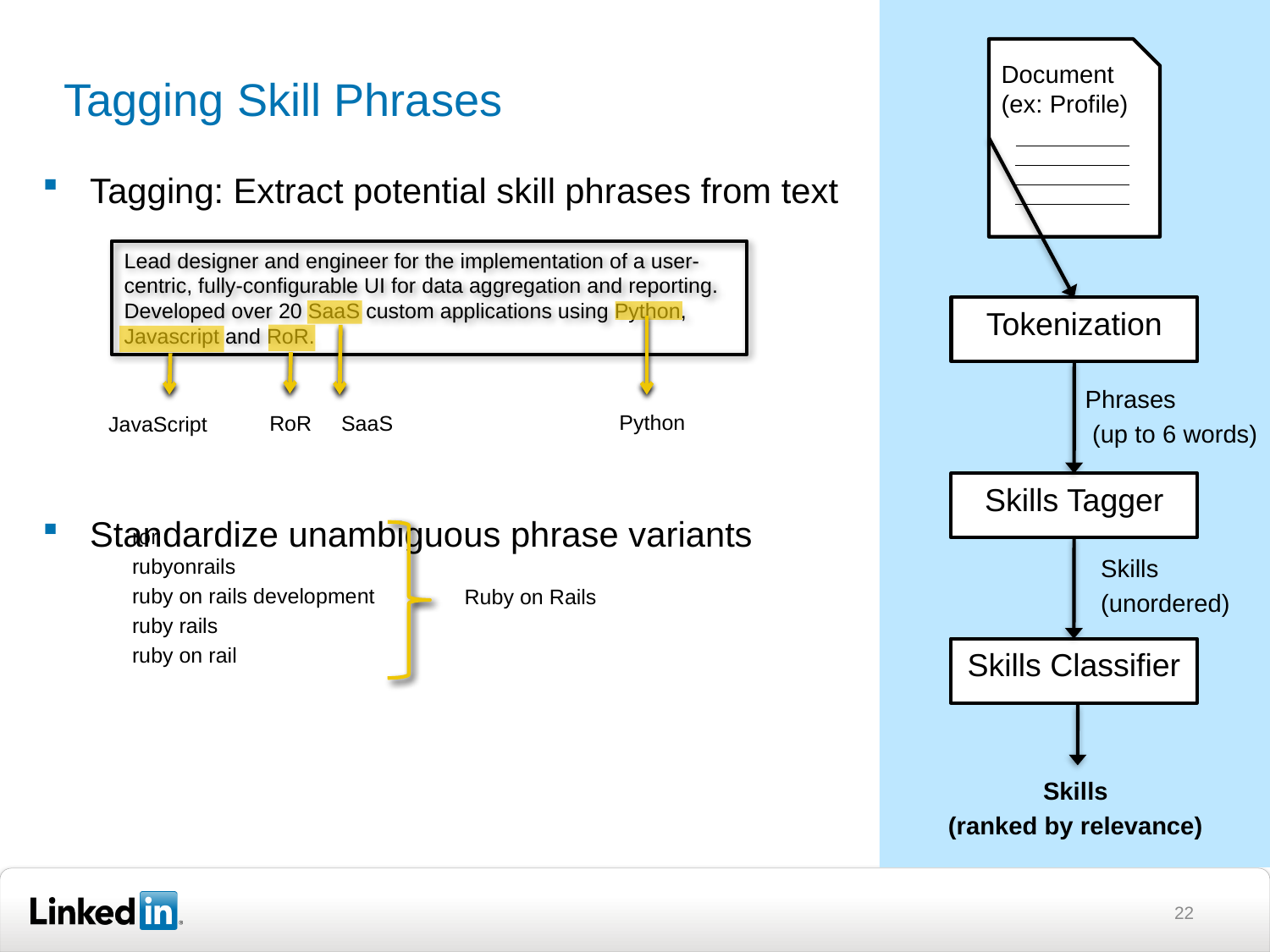

# Tagging Skill Phrases
Document (ex: Profile)
Tagging: Extract potential skill phrases from text

Standardize unambiguous phrase variants

Lead designer and engineer for the implementation of a user-centric, fully-configurable UI for data aggregation and reporting.
Developed over 20 SaaS custom applications using Python, Javascript and RoR.
Tokenization

Phrases
 (up to 6 words)

Python
RoR     SaaS
JavaScript
Skills Tagger
ror
rubyonrails
ruby on rails development
ruby rails
ruby on rail

Ruby on Rails

Skills
(unordered)

Skills Classifier

Skills
(ranked by relevance)
22